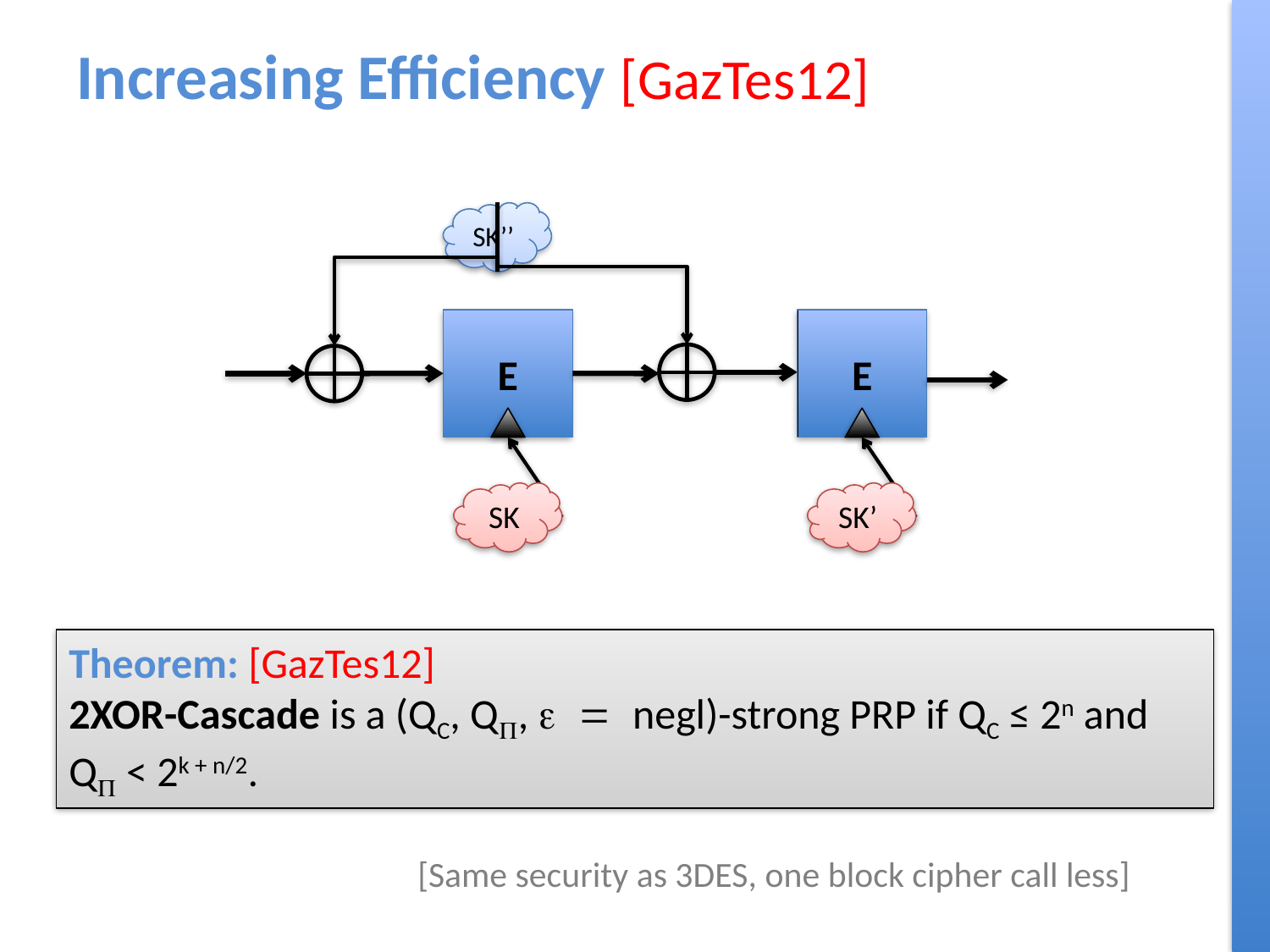

# Increasing Efficiency [GazTes12]
SK’’
E

E

SK
SK’
Theorem: [GazTes12]
2XOR-Cascade is a (QC, QΠ, ε = negl)-strong PRP if QC ≤ 2n and QΠ < 2k + n/2.
[Same security as 3DES, one block cipher call less]